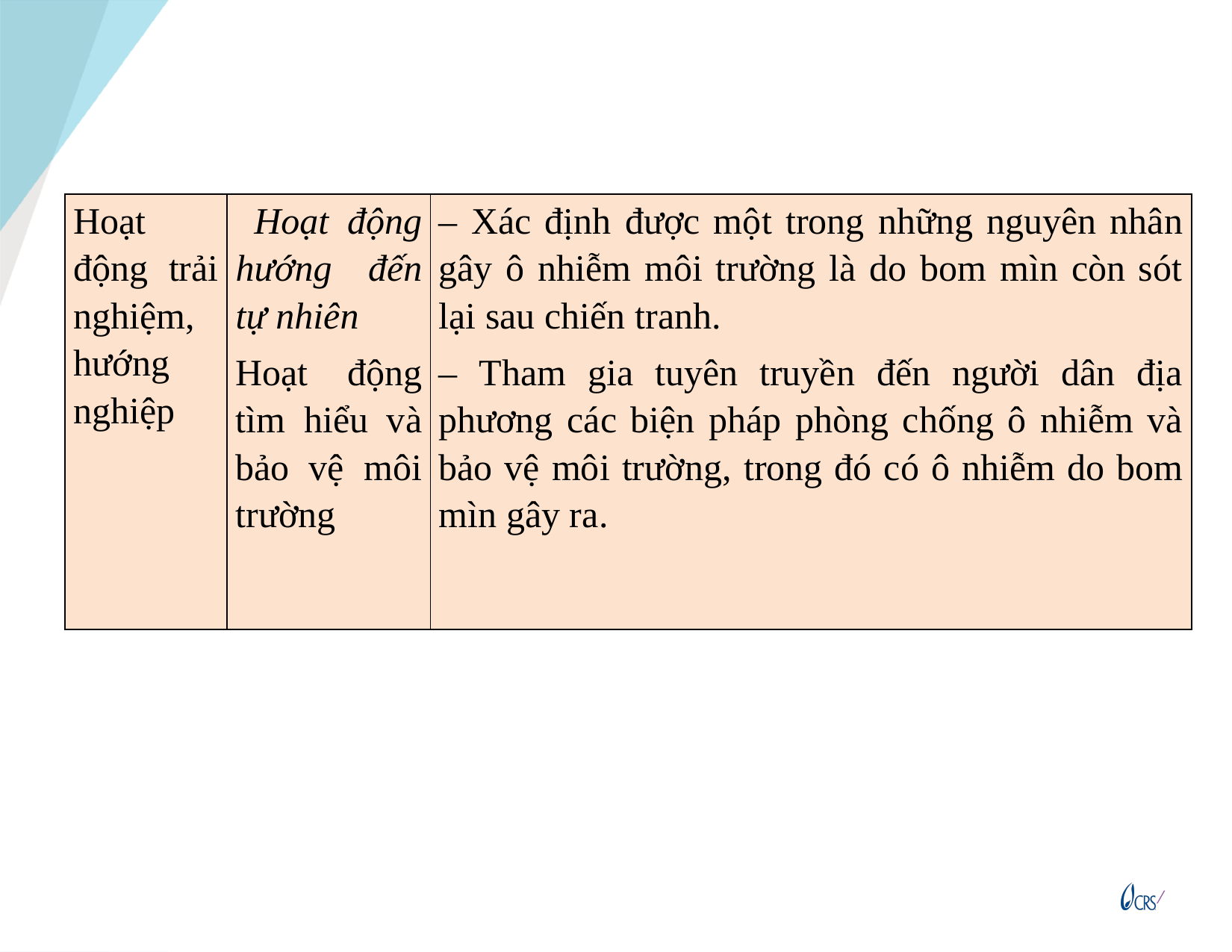

| Hoạt động trải nghiệm, hướng nghiệp | Hoạt động hướng đến tự nhiên Hoạt động tìm hiểu và bảo vệ môi trường | – Xác định được một trong những nguyên nhân gây ô nhiễm môi trường là do bom mìn còn sót lại sau chiến tranh. – Tham gia tuyên truyền đến người dân địa phương các biện pháp phòng chống ô nhiễm và bảo vệ môi trường, trong đó có ô nhiễm do bom mìn gây ra. |
| --- | --- | --- |
26